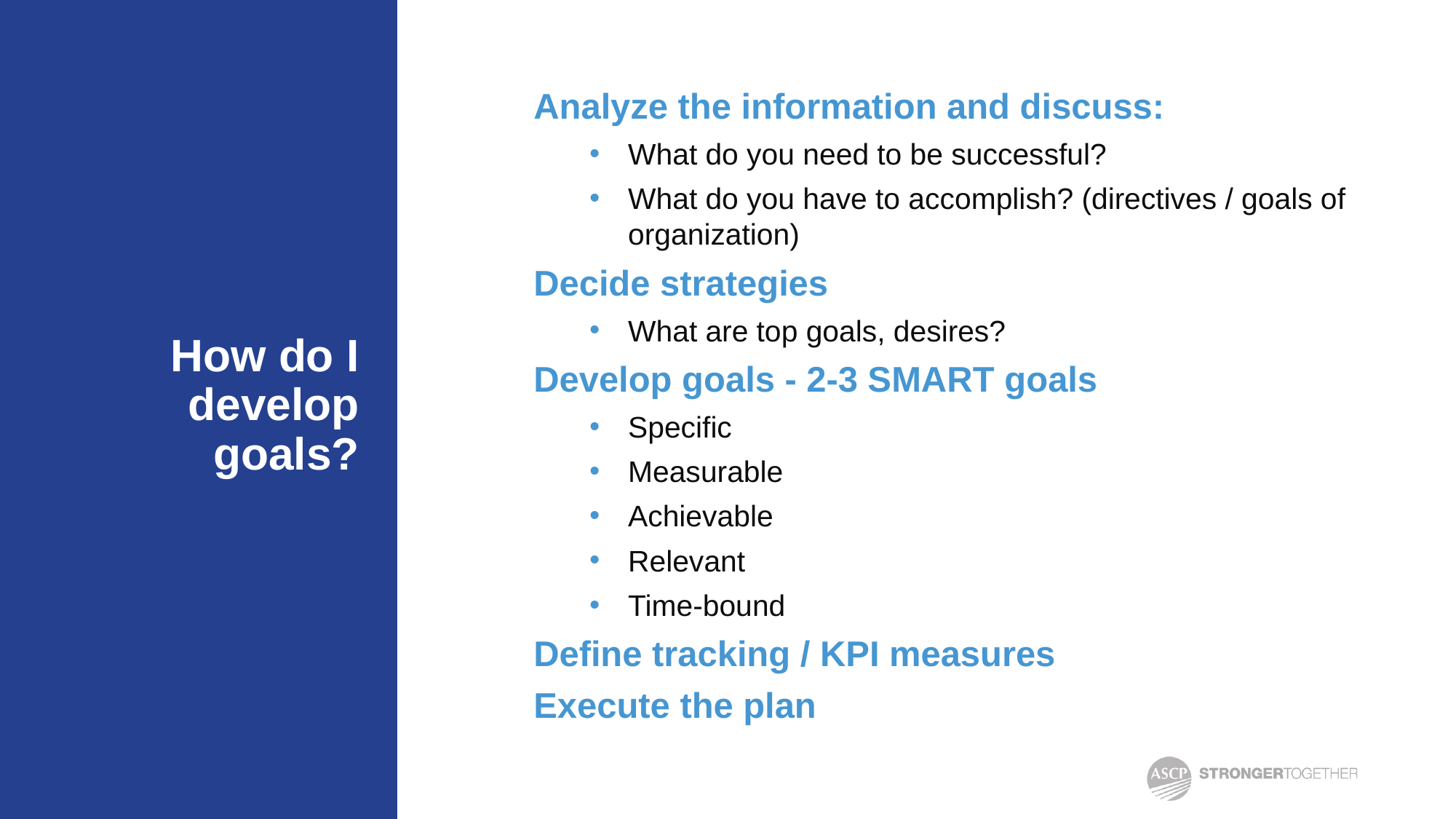

Analyze the information and discuss:
What do you need to be successful?
What do you have to accomplish? (directives / goals of organization)
Decide strategies
What are top goals, desires?
Develop goals - 2-3 SMART goals
Specific
Measurable
Achievable
Relevant
Time-bound
Define tracking / KPI measures
Execute the plan
# How do I develop goals?